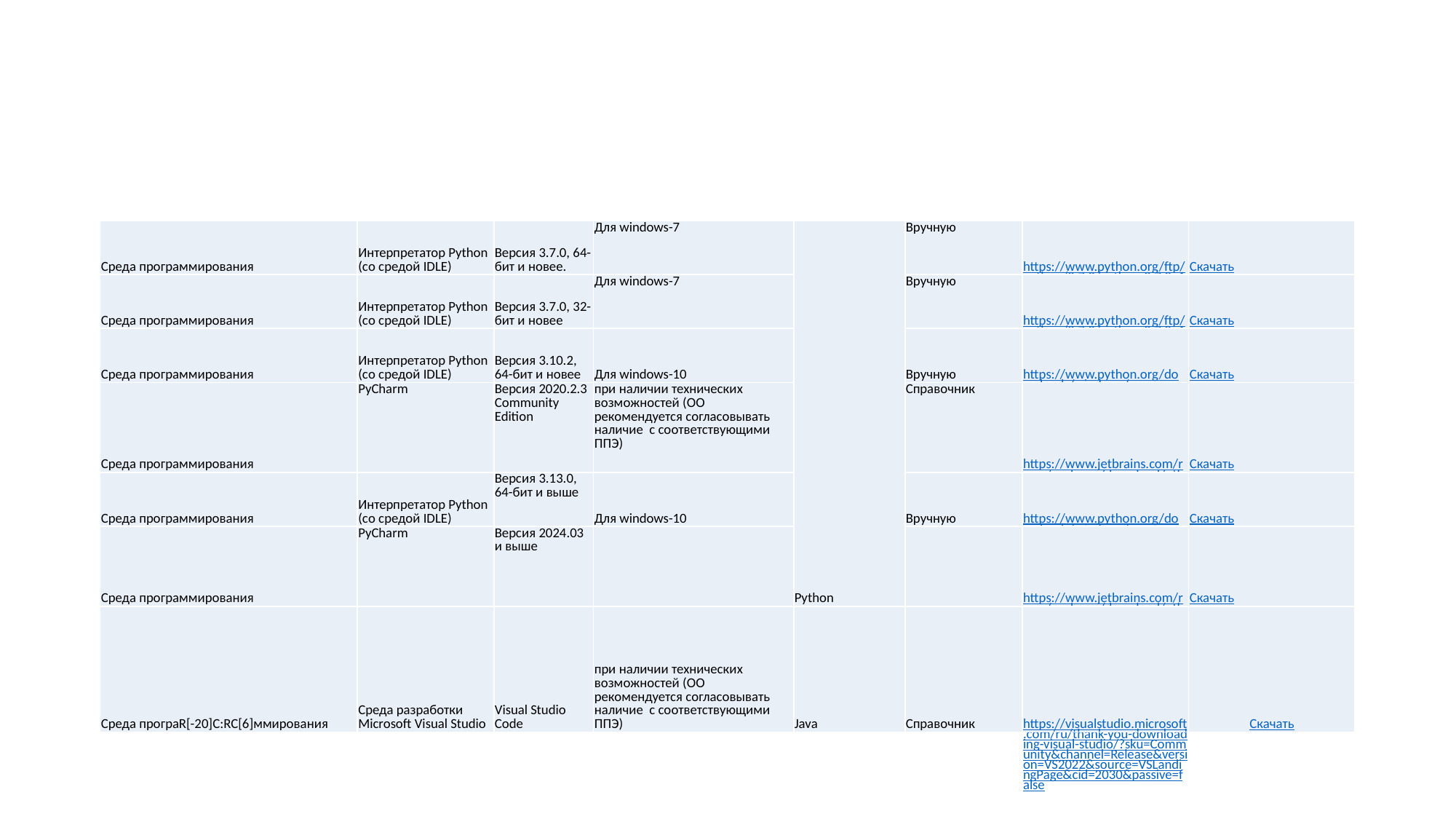

| Среда программирования | Интерпретатор Python (со средой IDLE) | Версия 3.7.0, 64-бит и новее. | Для windows-7 | Python | Вручную | https://www.python.org/ftp/python/3.7.0/python-3.7.0a1-amd64.exe | Скачать |
| --- | --- | --- | --- | --- | --- | --- | --- |
| Среда программирования | Интерпретатор Python (со средой IDLE) | Версия 3.7.0, 32-бит и новее | Для windows-7 |  | Вручную | https://www.python.org/ftp/python/3.7.0/python-3.7.0a1.exe | Скачать |
| Среда программирования | Интерпретатор Python (со средой IDLE) | Версия 3.10.2, 64-бит и новее | Для windows-10 |  | Вручную | https://www.python.org/downloads/windows/ | Скачать |
| Среда программирования | PyCharm | Версия 2020.2.3 Community Edition | при наличии технических возможностей (ОО рекомендуется согласовывать наличие с соответствующими ППЭ) |  | Справочник | https://www.jetbrains.com/ru-ru/pycharm/download/other.html?ysclid=lvw3zbnwgl678564211 | Скачать |
| Среда программирования | Интерпретатор Python (со средой IDLE) | Версия 3.13.0, 64-бит и выше | Для windows-10 |  | Вручную | https://www.python.org/downloads/windows/ | Скачать |
| Среда программирования | PyCharm | Версия 2024.03 и выше |  |  |  | https://www.jetbrains.com/ru-ru/pycharm/download/other.html?ysclid=lvw3zbnwgl678564211 | Скачать |
| Среда програR[-20]C:RC[6]ммирования | Среда разработки Microsoft Visual Studio | Visual Studio Code | при наличии технических возможностей (ОО рекомендуется согласовывать наличие с соответствующими ППЭ) | Java | Справочник | https://visualstudio.microsoft.com/ru/thank-you-downloading-visual-studio/?sku=Community&channel=Release&version=VS2022&source=VSLandingPage&cid=2030&passive=false | Скачать |